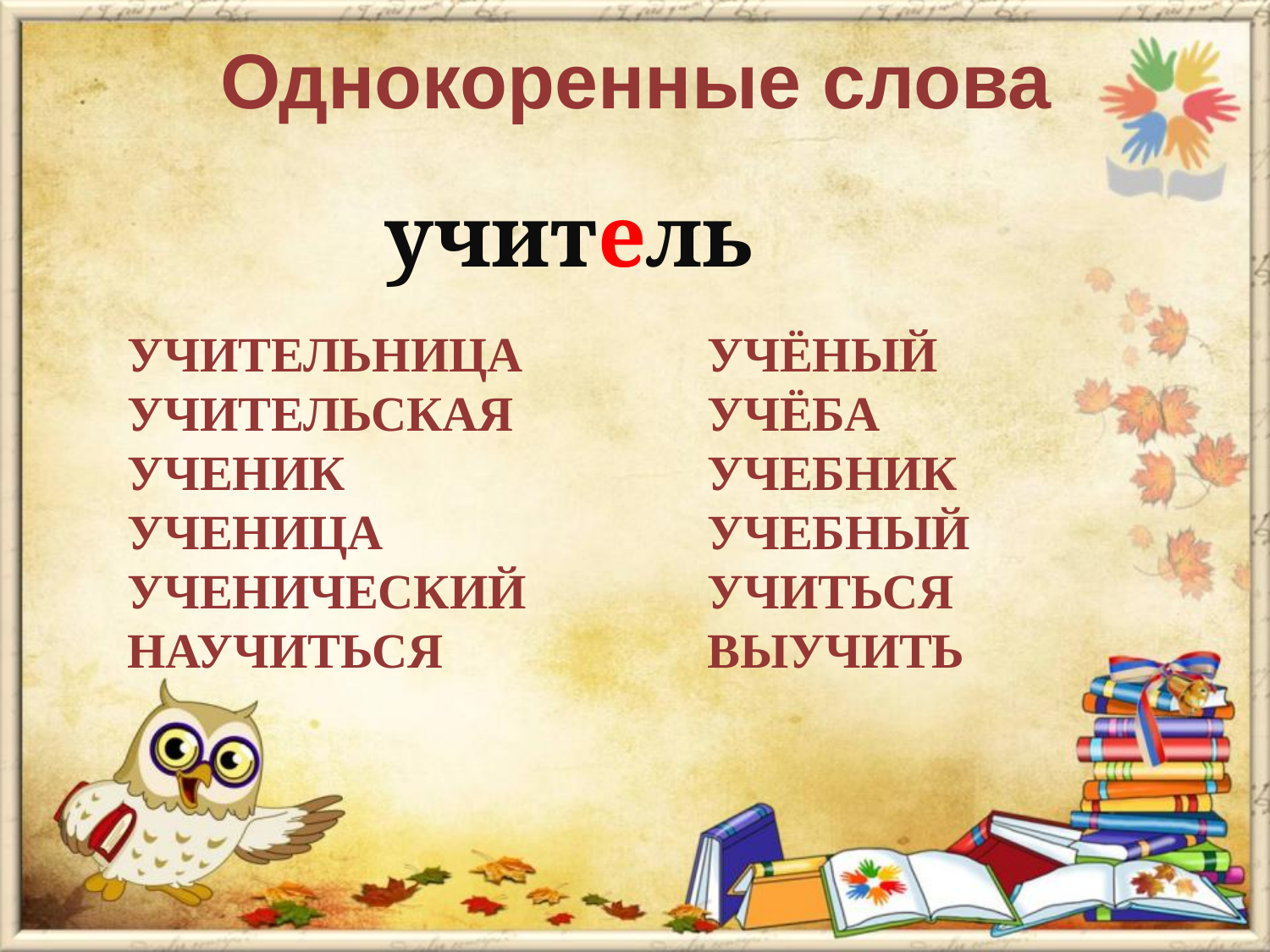

# Однокоренные слова
учитель
УЧИТЕЛЬНИЦА
УЧИТЕЛЬСКАЯ УЧЕНИК
УЧЕНИЦА
УЧЕНИЧЕСКИЙ
НАУЧИТЬСЯ
УЧЁНЫЙ
УЧЁБА
УЧЕБНИК
УЧЕБНЫЙ
УЧИТЬСЯ
ВЫУЧИТЬ